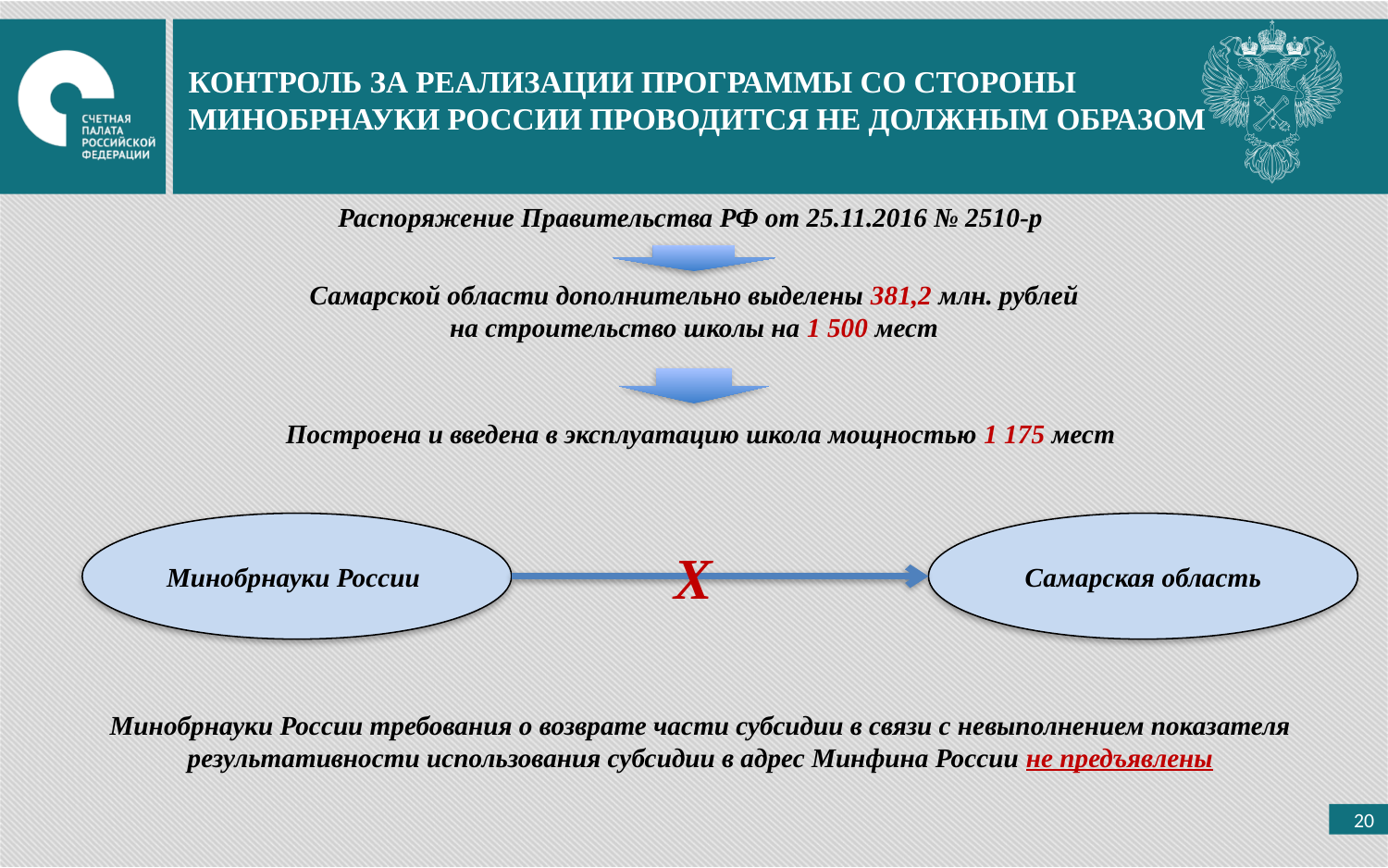

КОНТРОЛЬ ЗА РЕАЛИЗАЦИИ ПРОГРАММЫ СО СТОРОНЫ МИНОБРНАУКИ РОССИИ ПРОВОДИТСЯ НЕ ДОЛЖНЫМ ОБРАЗОМ
Распоряжение Правительства РФ от 25.11.2016 № 2510-р

Самарской области дополнительно выделены 381,2 млн. рублей
 на строительство школы на 1 500 мест

Построена и введена в эксплуатацию школа мощностью 1 175 мест
Минобрнауки России
Самарская область
Х
Минобрнауки России требования о возврате части субсидии в связи с невыполнением показателя результативности использования субсидии в адрес Минфина России не предъявлены